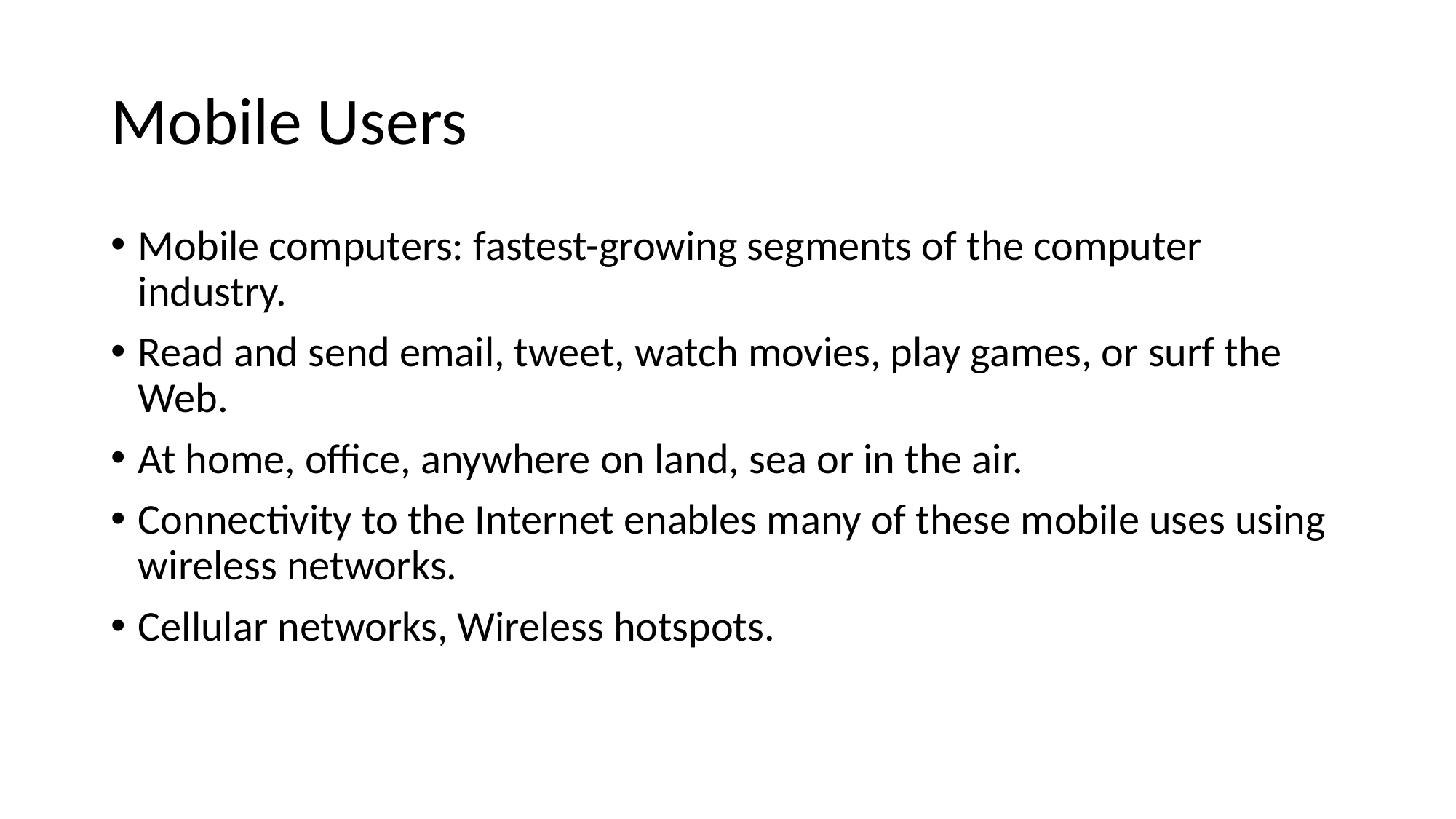

# Mobile Users
Mobile computers: fastest-growing segments of the computer industry.
Read and send email, tweet, watch movies, play games, or surf the Web.
At home, office, anywhere on land, sea or in the air.
Connectivity to the Internet enables many of these mobile uses using wireless networks.
Cellular networks, Wireless hotspots.